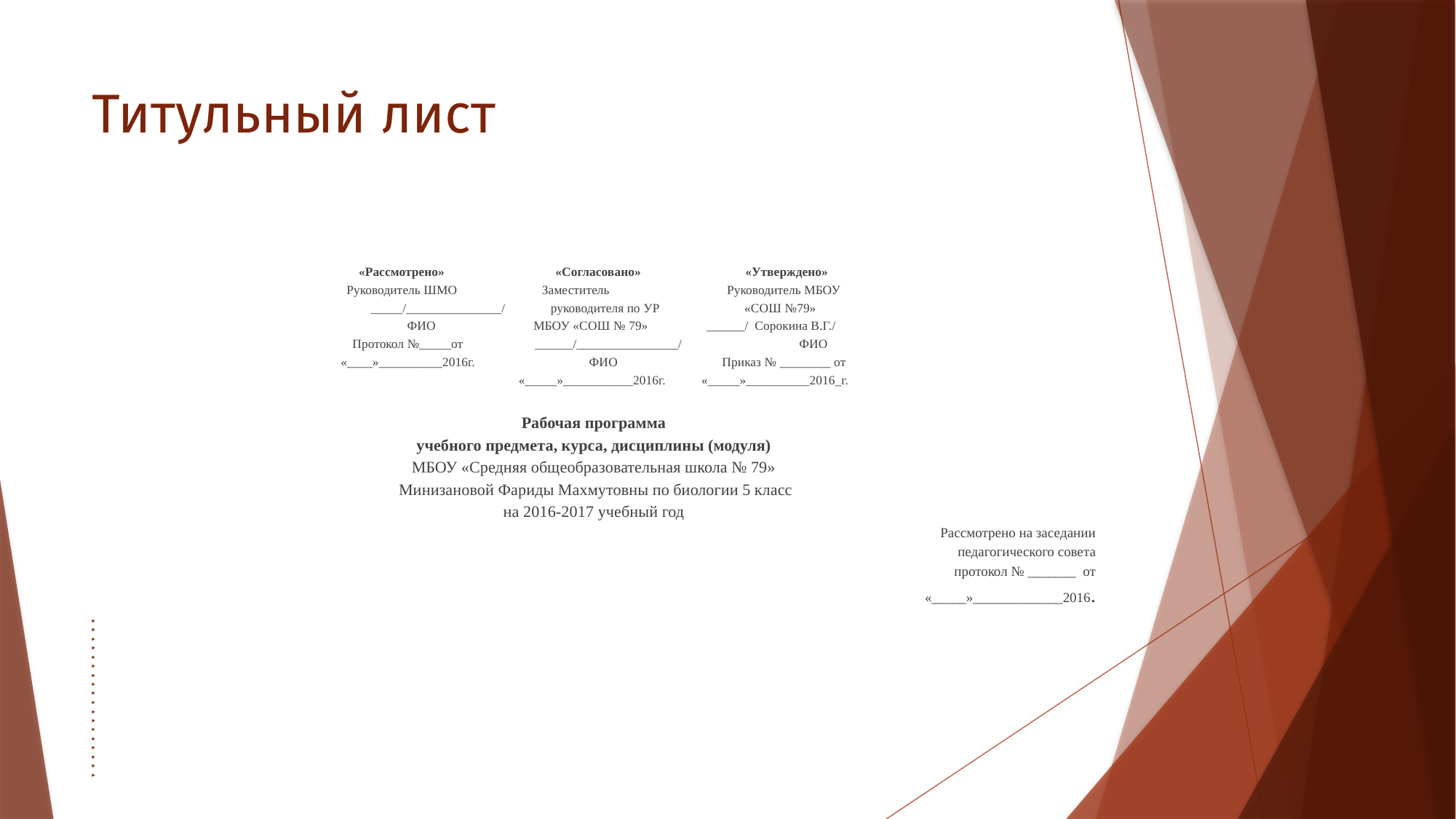

# Титульный лист
«Рассмотрено»                                  «Согласовано»                                «Утверждено»
Руководитель ШМО                          Заместитель                                    Руководитель МБОУ
_____/_______________/              руководителя по УР                          «СОШ №79»
                 ФИО                              МБОУ «СОШ № 79»                  ______/  Сорокина В.Г./
Протокол №_____от                      ______/________________/                                    ФИО
«____»__________2016г.                                   ФИО                                Приказ № ________ от
                                                       «_____»___________2016г.           «_____»__________2016_г.

Рабочая программа
учебного предмета, курса, дисциплины (модуля)
МБОУ «Средняя общеобразовательная школа № 79»
 Минизановой Фариды Махмутовны по биологии 5 класс
на 2016-2017 учебный год
Рассмотрено на заседании
педагогического совета
протокол № _______  от
«_____»_____________2016.